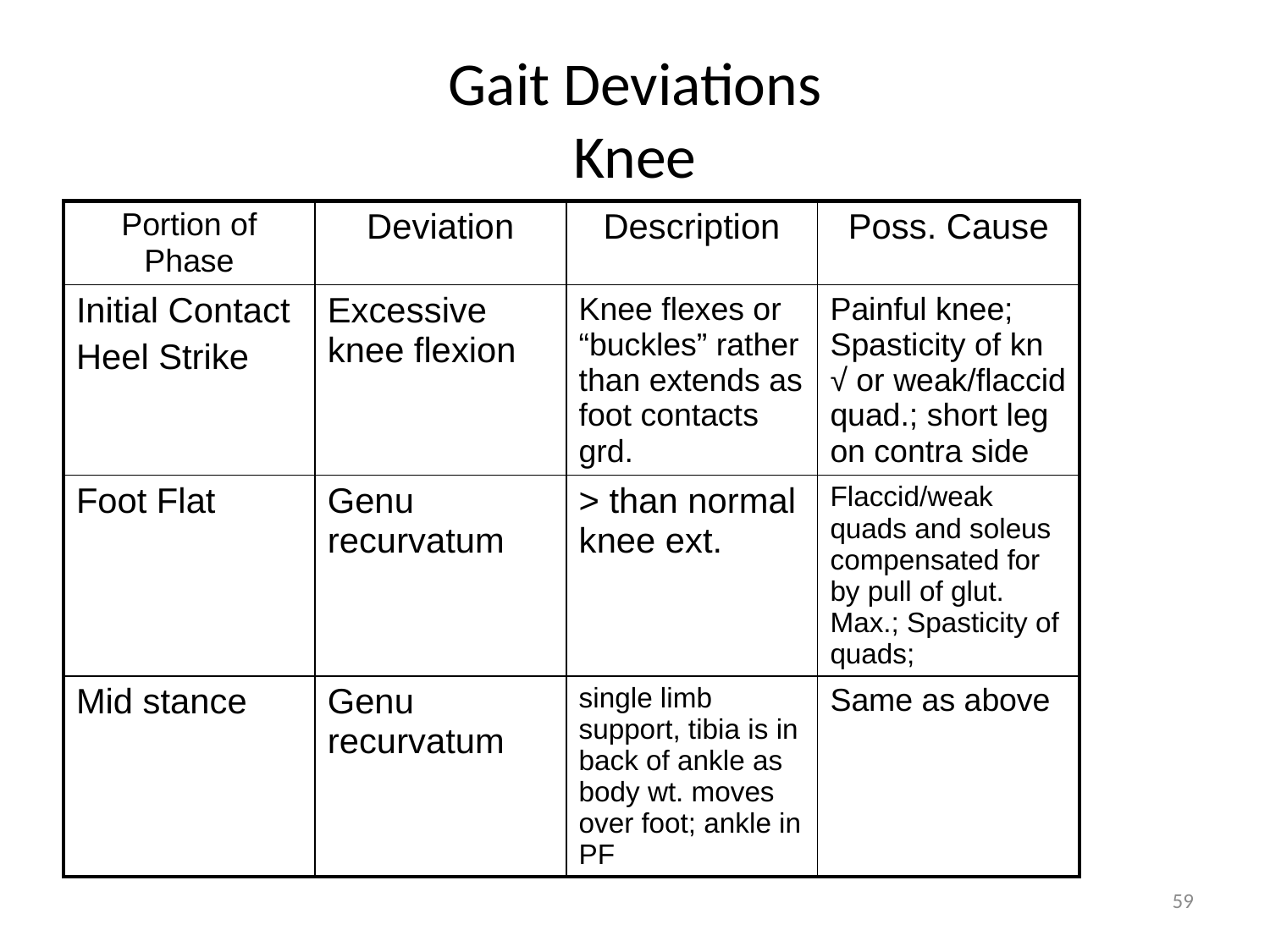

# Gait Deviations Knee
| Portion of Phase | Deviation | Description | Poss. Cause |
| --- | --- | --- | --- |
| Initial Contact Heel Strike | Excessive knee flexion | Knee flexes or “buckles” rather than extends as foot contacts grd. | Painful knee; Spasticity of kn √ or weak/flaccid quad.; short leg on contra side |
| Foot Flat | Genu recurvatum | > than normal knee ext. | Flaccid/weak quads and soleus compensated for by pull of glut. Max.; Spasticity of quads; |
| Mid stance | Genu recurvatum | single limb support, tibia is in back of ankle as body wt. moves over foot; ankle in PF | Same as above |
59